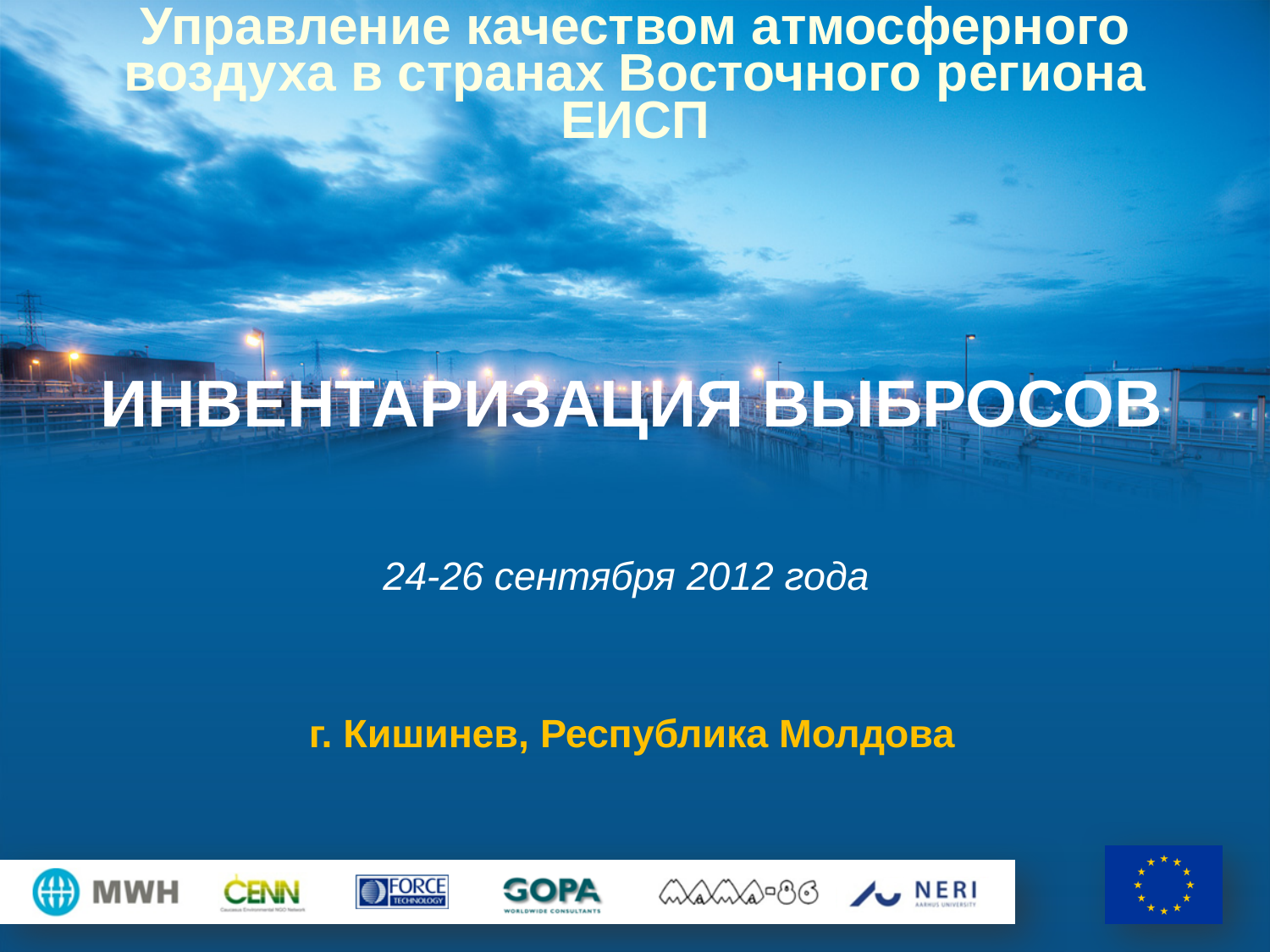

# Управление качеством атмосферного воздуха в странах Восточного региона ЕИСП
ИНВЕНТАРИЗАЦИЯ ВЫБРОСОВ

24-26 сентября 2012 года

г. Кишинев, Республика Молдова